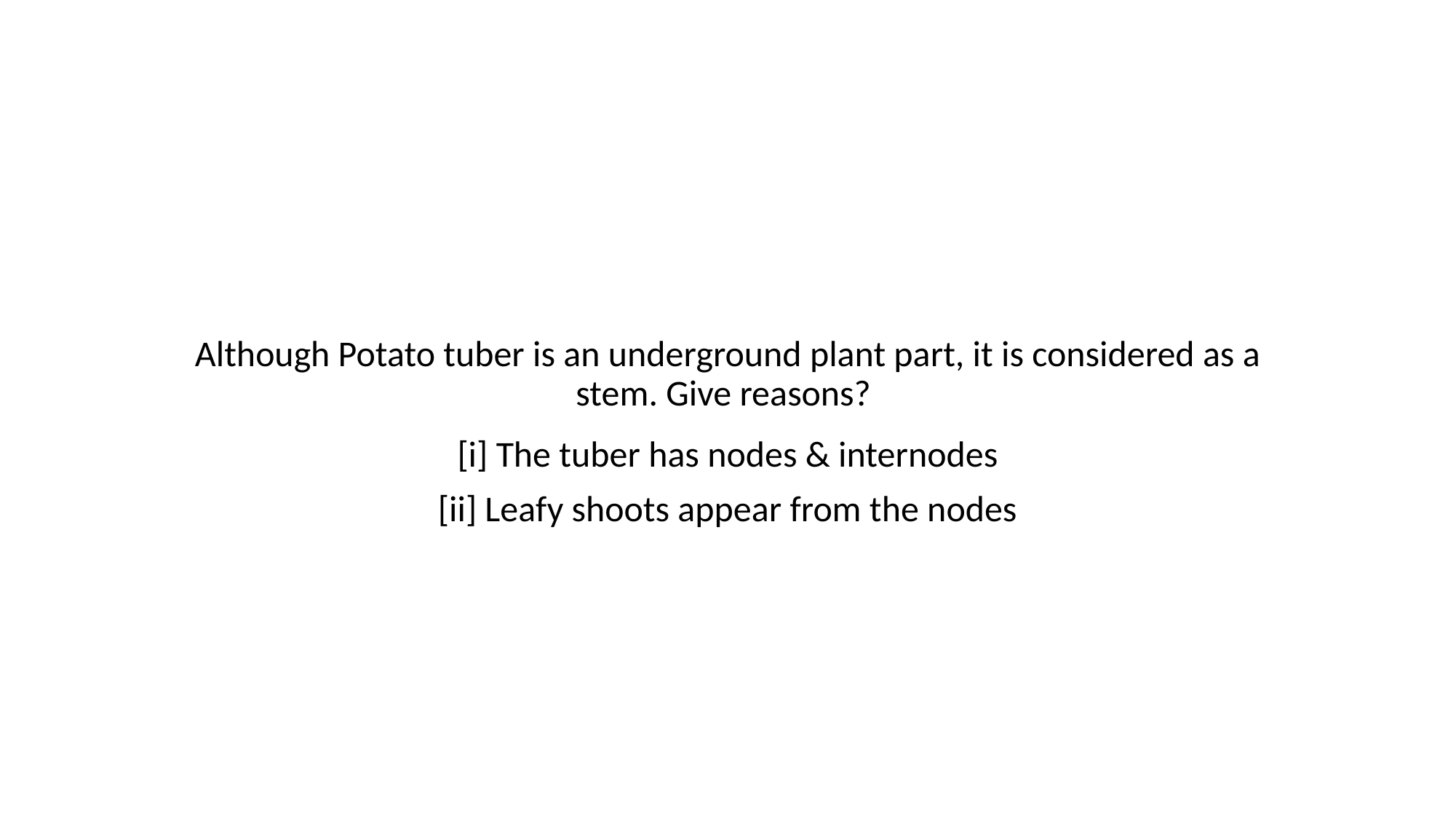

# Although Potato tuber is an underground plant part, it is considered as a stem. Give reasons?
[i] The tuber has nodes & internodes
[ii] Leafy shoots appear from the nodes